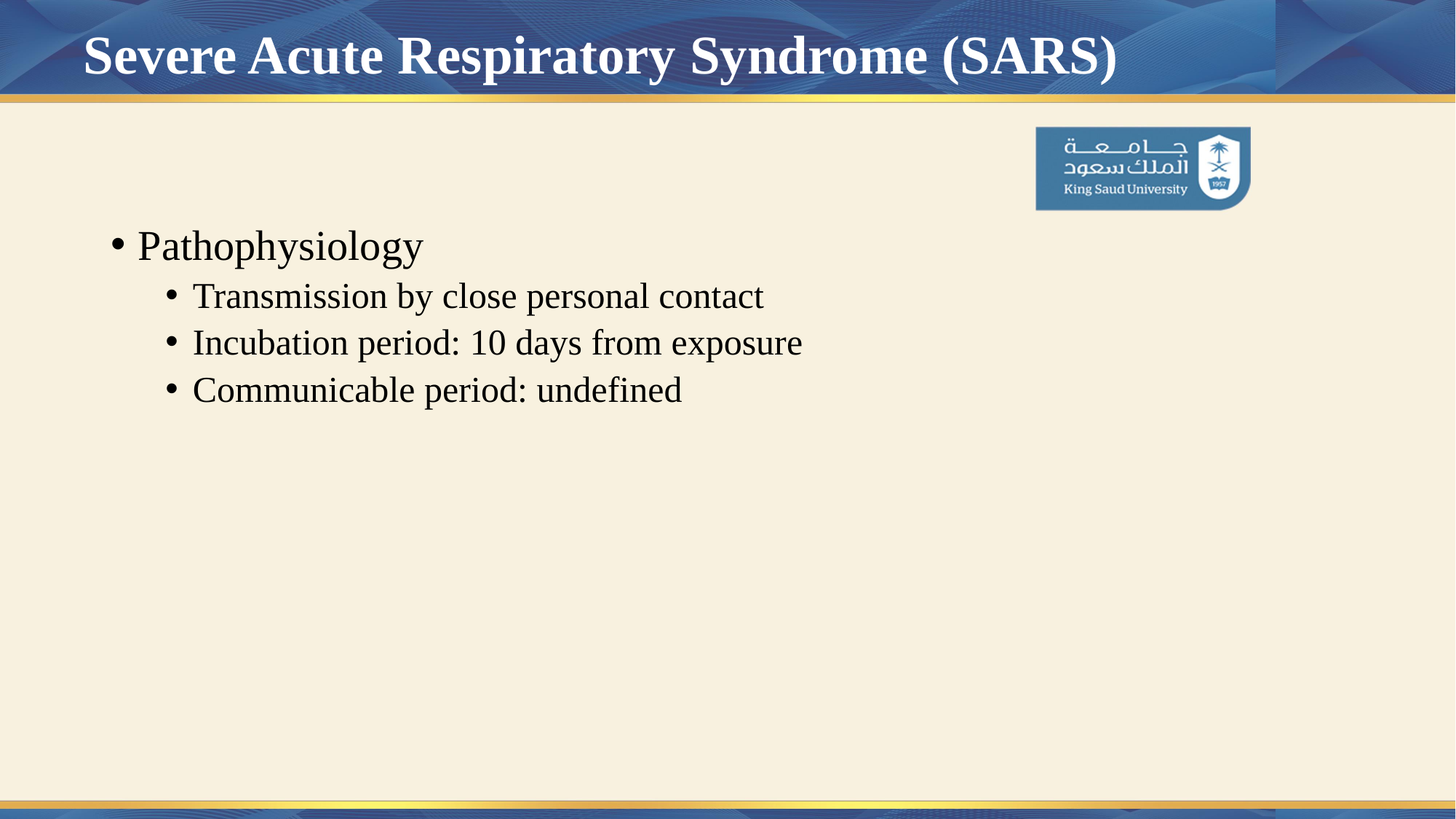

# Severe Acute Respiratory Syndrome (SARS)
Pathophysiology
Transmission by close personal contact
Incubation period: 10 days from exposure
Communicable period: undefined